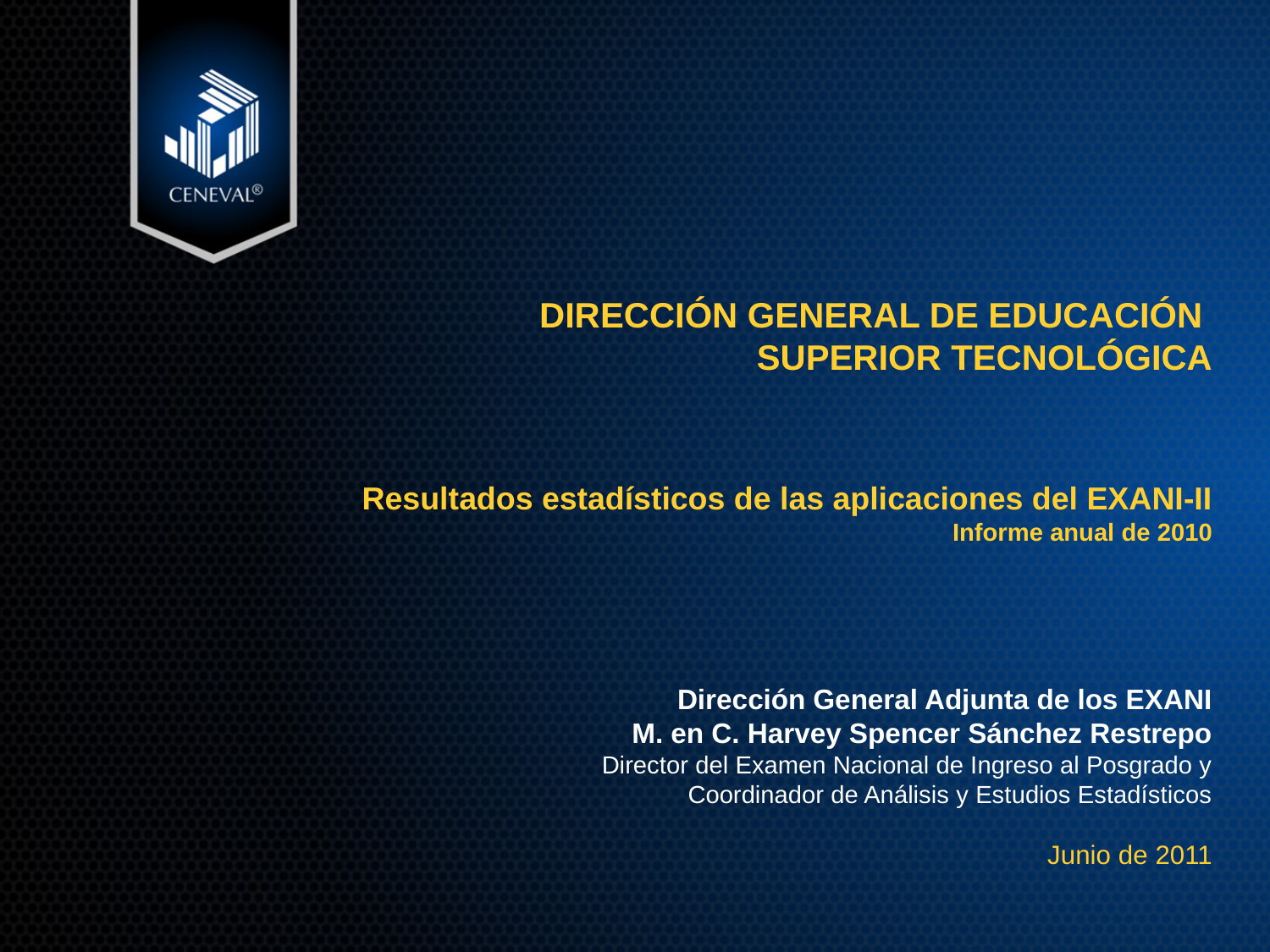

DIRECCIÓN GENERAL DE EDUCACIÓN
SUPERIOR TECNOLÓGICA

Resultados estadísticos de las aplicaciones del EXANI-II
Informe anual de 2010

Dirección General Adjunta de los EXANI
M. en C. Harvey Spencer Sánchez Restrepo
Director del Examen Nacional de Ingreso al Posgrado y
Coordinador de Análisis y Estudios Estadísticos

Junio de 2011